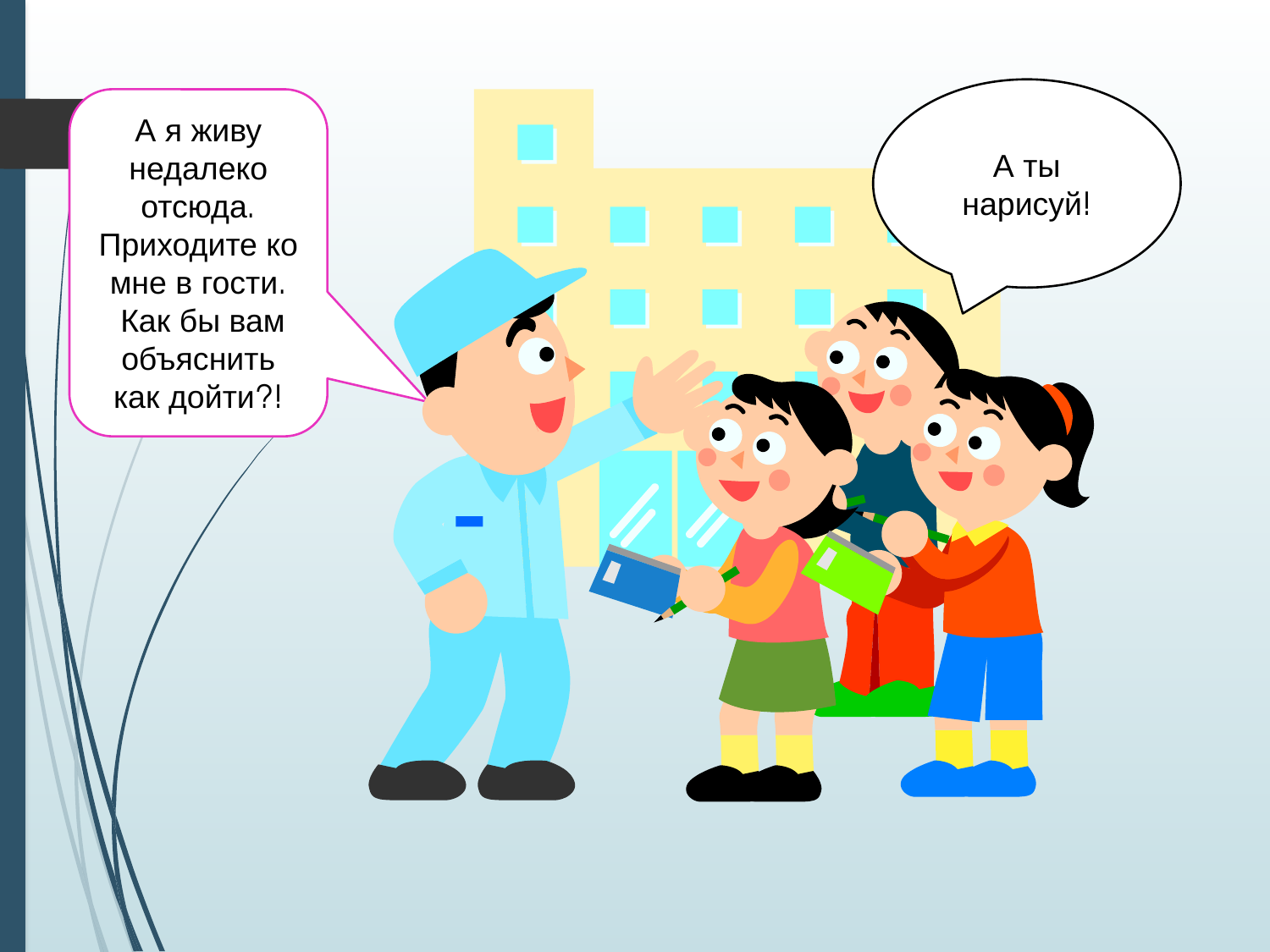

А ты нарисуй!
#
А я живу недалеко отсюда. Приходите ко мне в гости.
 Как бы вам объяснить как дойти?!